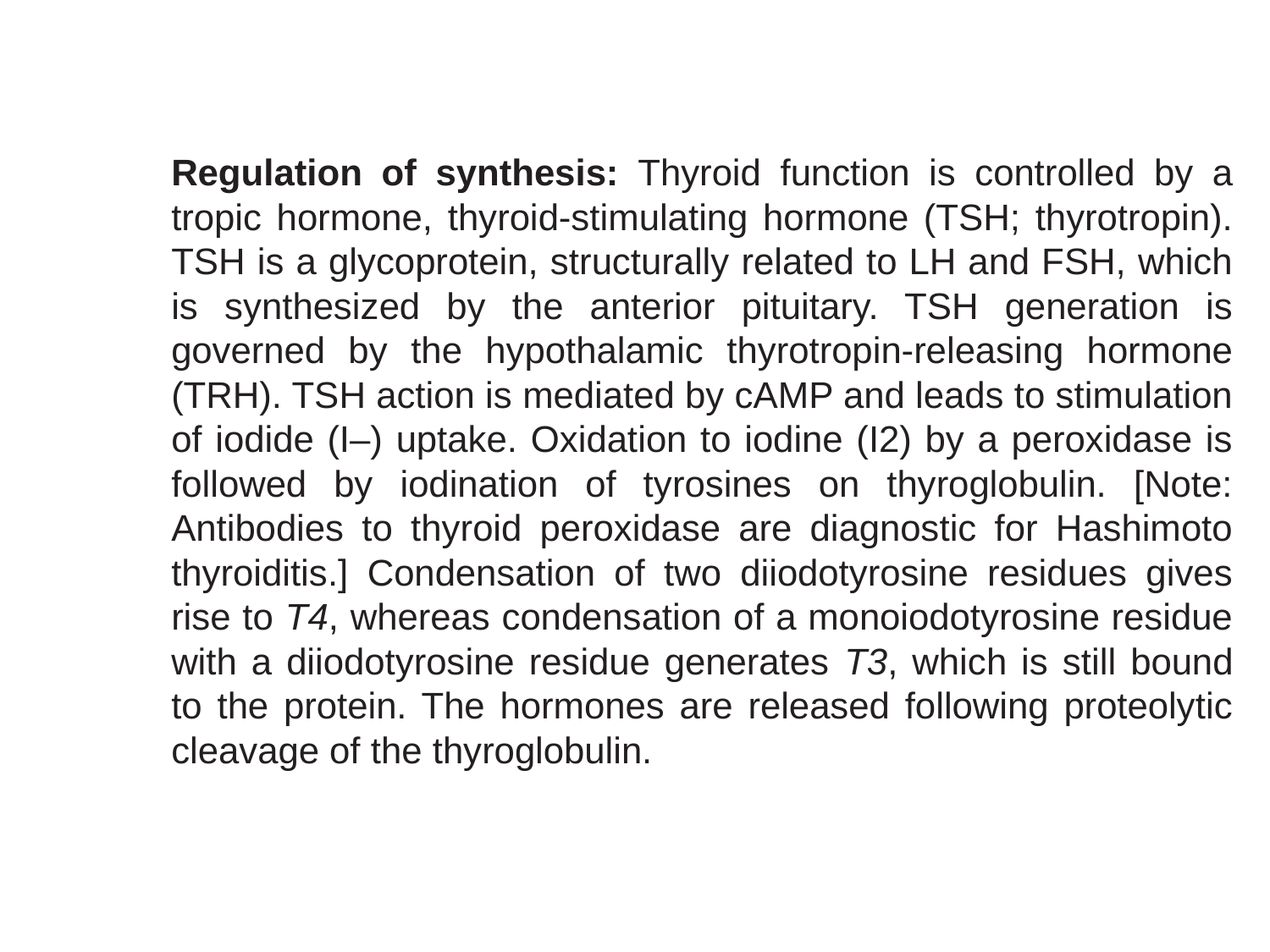

Regulation of synthesis: Thyroid function is controlled by a tropic hormone, thyroid-stimulating hormone (TSH; thyrotropin). TSH is a glycoprotein, structurally related to LH and FSH, which is synthesized by the anterior pituitary. TSH generation is governed by the hypothalamic thyrotropin-releasing hormone (TRH). TSH action is mediated by cAMP and leads to stimulation of iodide (I–) uptake. Oxidation to iodine (I2) by a peroxidase is followed by iodination of tyrosines on thyroglobulin. [Note: Antibodies to thyroid peroxidase are diagnostic for Hashimoto thyroiditis.] Condensation of two diiodotyrosine residues gives rise to T4, whereas condensation of a monoiodotyrosine residue with a diiodotyrosine residue generates T3, which is still bound to the protein. The hormones are released following proteolytic cleavage of the thyroglobulin.